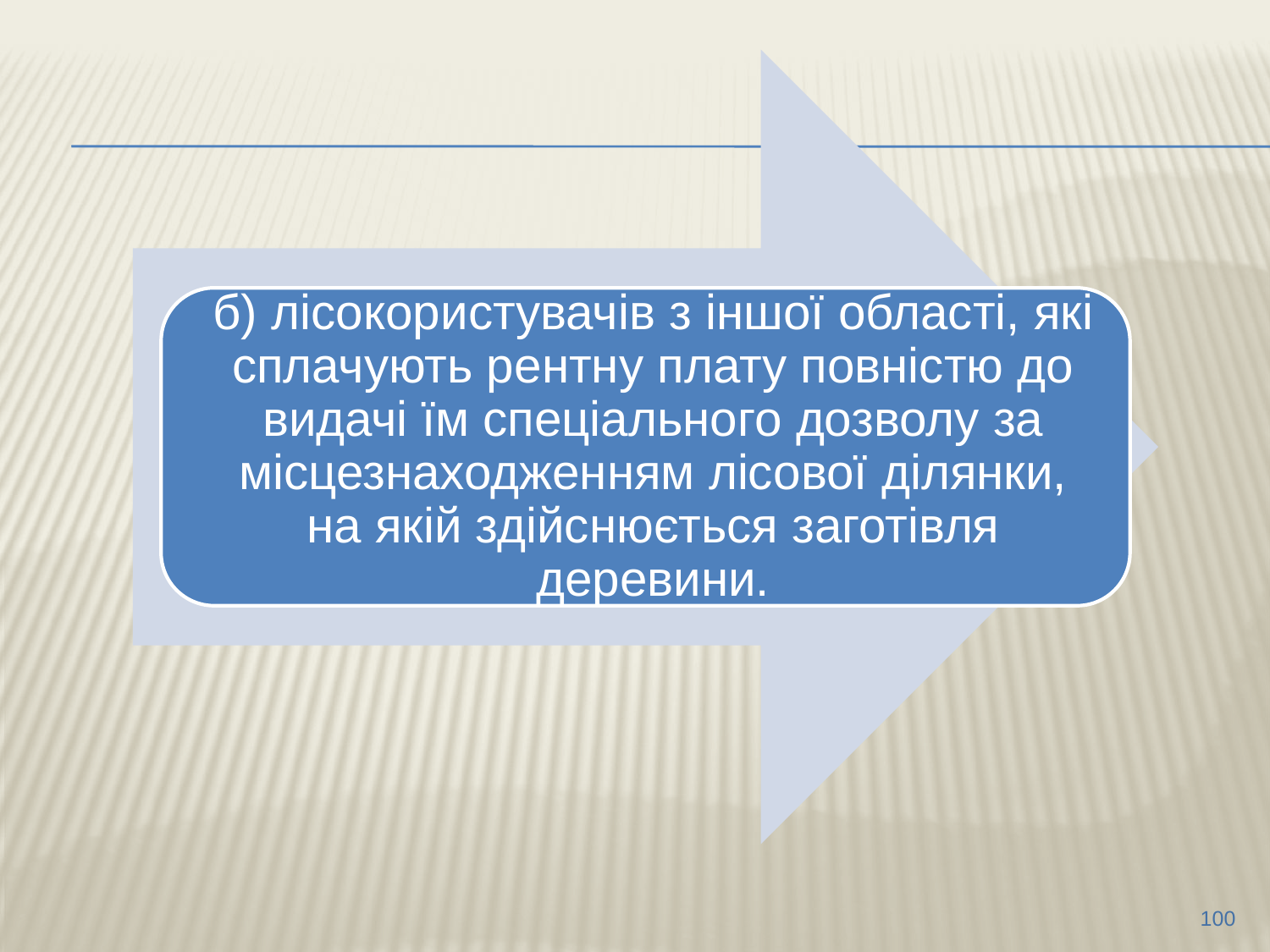

б) лісокористувачів з іншої області, які сплачують рентну плату повністю до видачі їм спеціального дозволу за місцезнаходженням лісової ділянки, на якій здійснюється заготівля деревини.
100